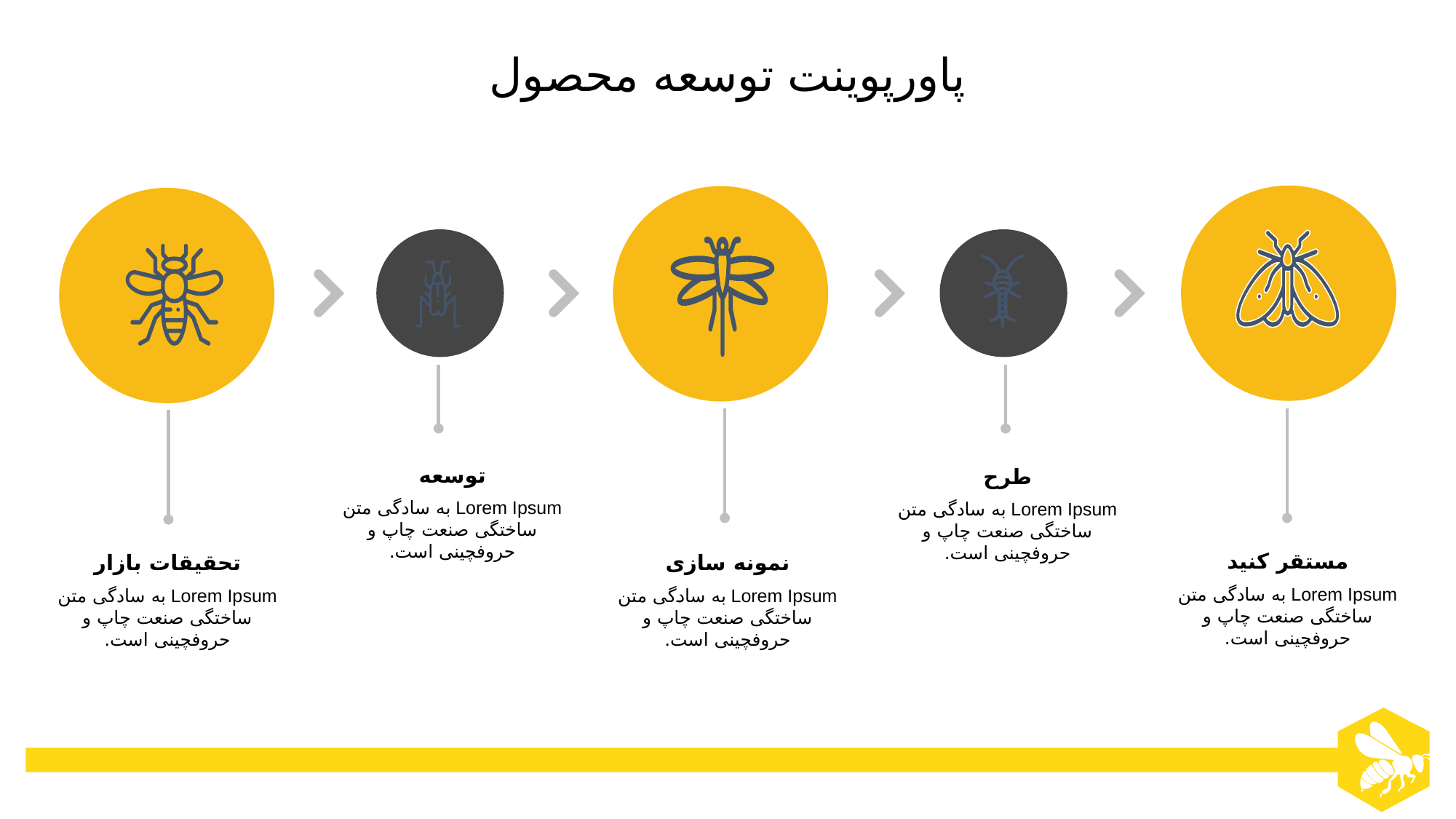

پاورپوینت توسعه محصول

توسعه
طرح
Lorem Ipsum به سادگی متن ساختگی صنعت چاپ و حروفچینی است.
Lorem Ipsum به سادگی متن ساختگی صنعت چاپ و حروفچینی است.
مستقر کنید
تحقیقات بازار
نمونه سازی
Lorem Ipsum به سادگی متن ساختگی صنعت چاپ و حروفچینی است.
Lorem Ipsum به سادگی متن ساختگی صنعت چاپ و حروفچینی است.
Lorem Ipsum به سادگی متن ساختگی صنعت چاپ و حروفچینی است.